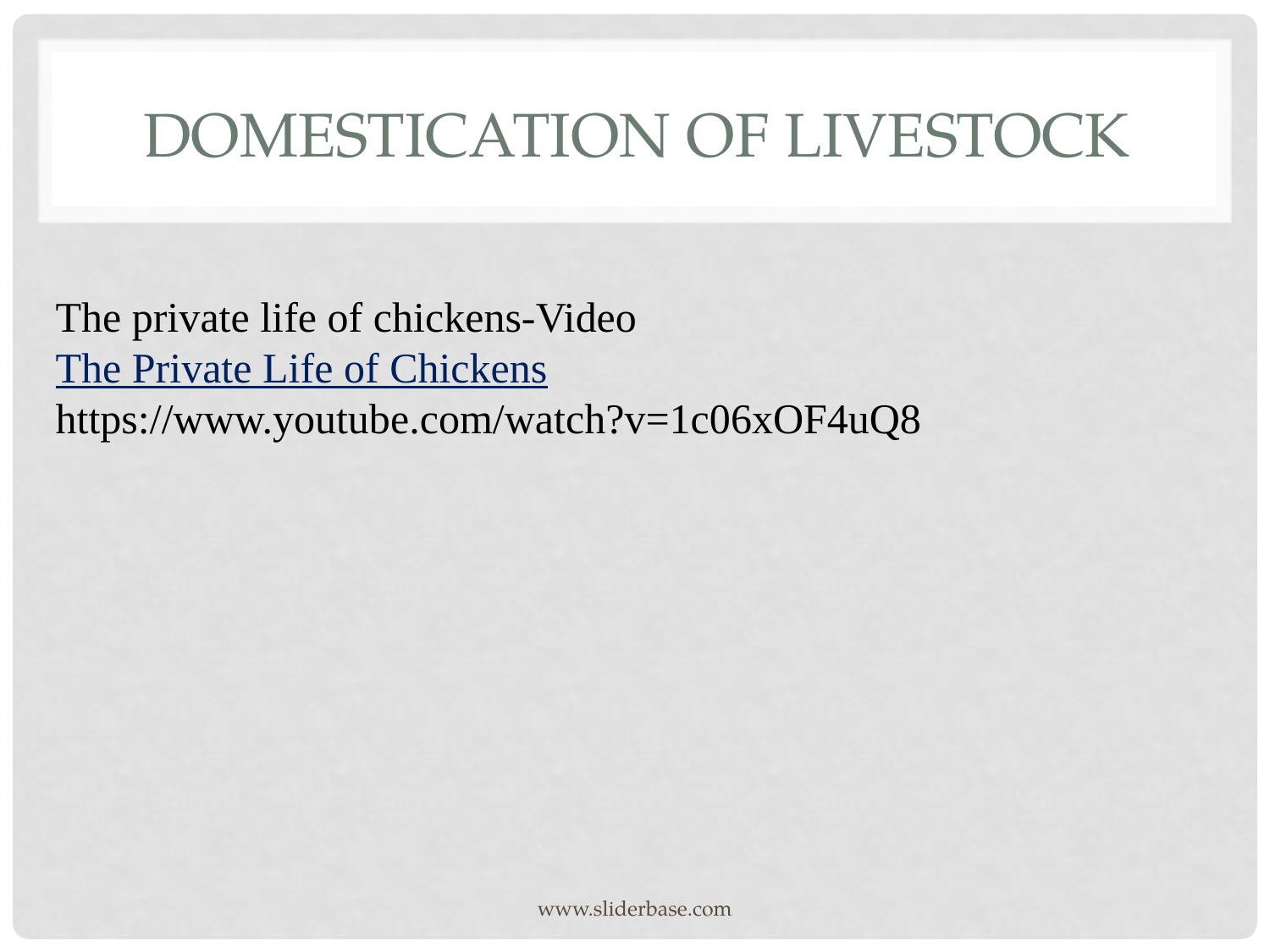

# Domestication of Livestock
The private life of chickens-Video
The Private Life of Chickens
https://www.youtube.com/watch?v=1c06xOF4uQ8
www.sliderbase.com